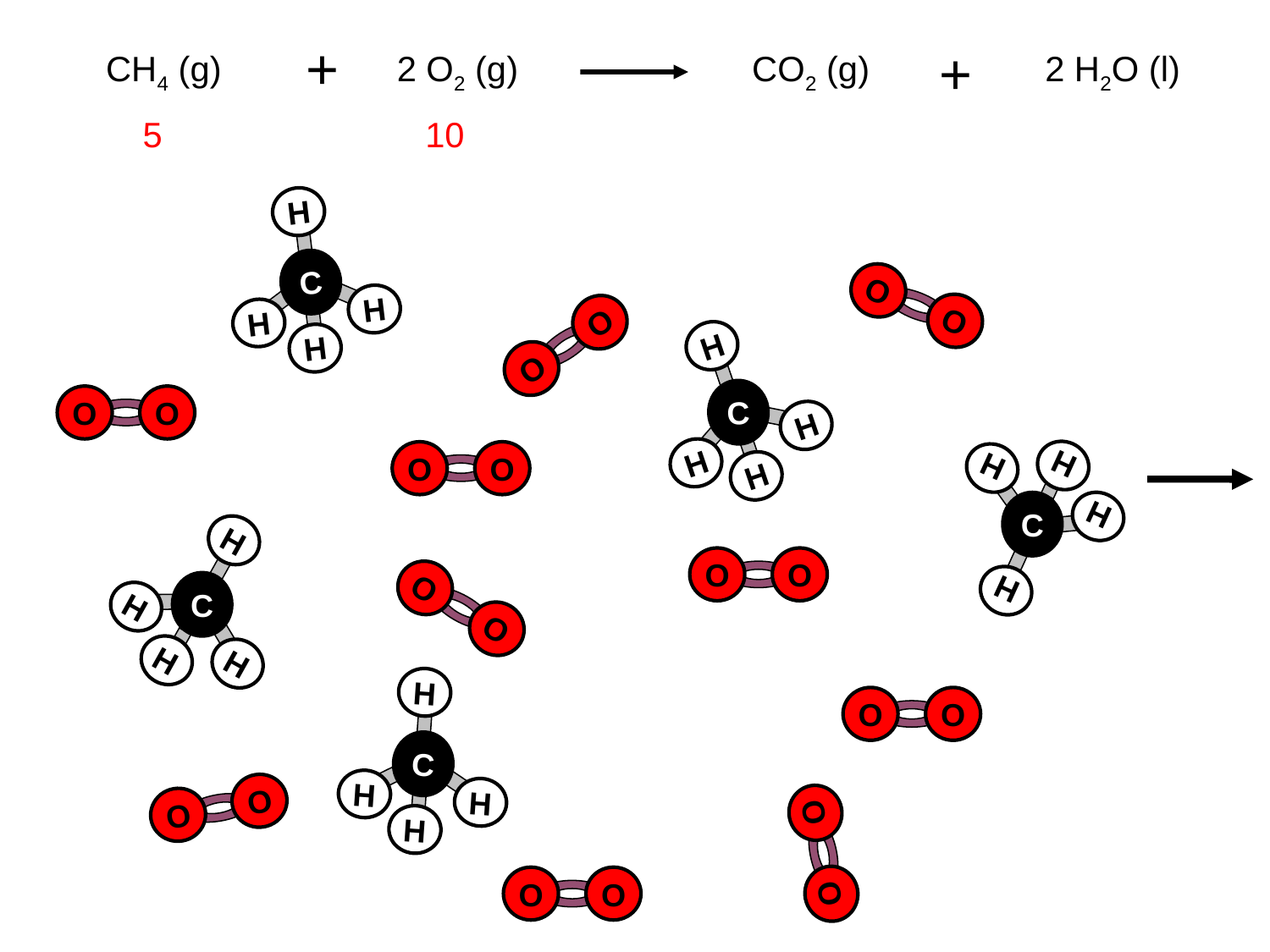

+
+
   CH4 (g)                  2 O2 (g)                        CO2 (g)                  2 H2O (l)
      5                           10

H

C
H

H

H
O

O

H

C
H

H

H
O

O

O

O

H

C
H

H

H
O

O

H

C
H

H

H
O

O

O

O

H

C
H

H

H
O

O

O

O

O

O

O

O